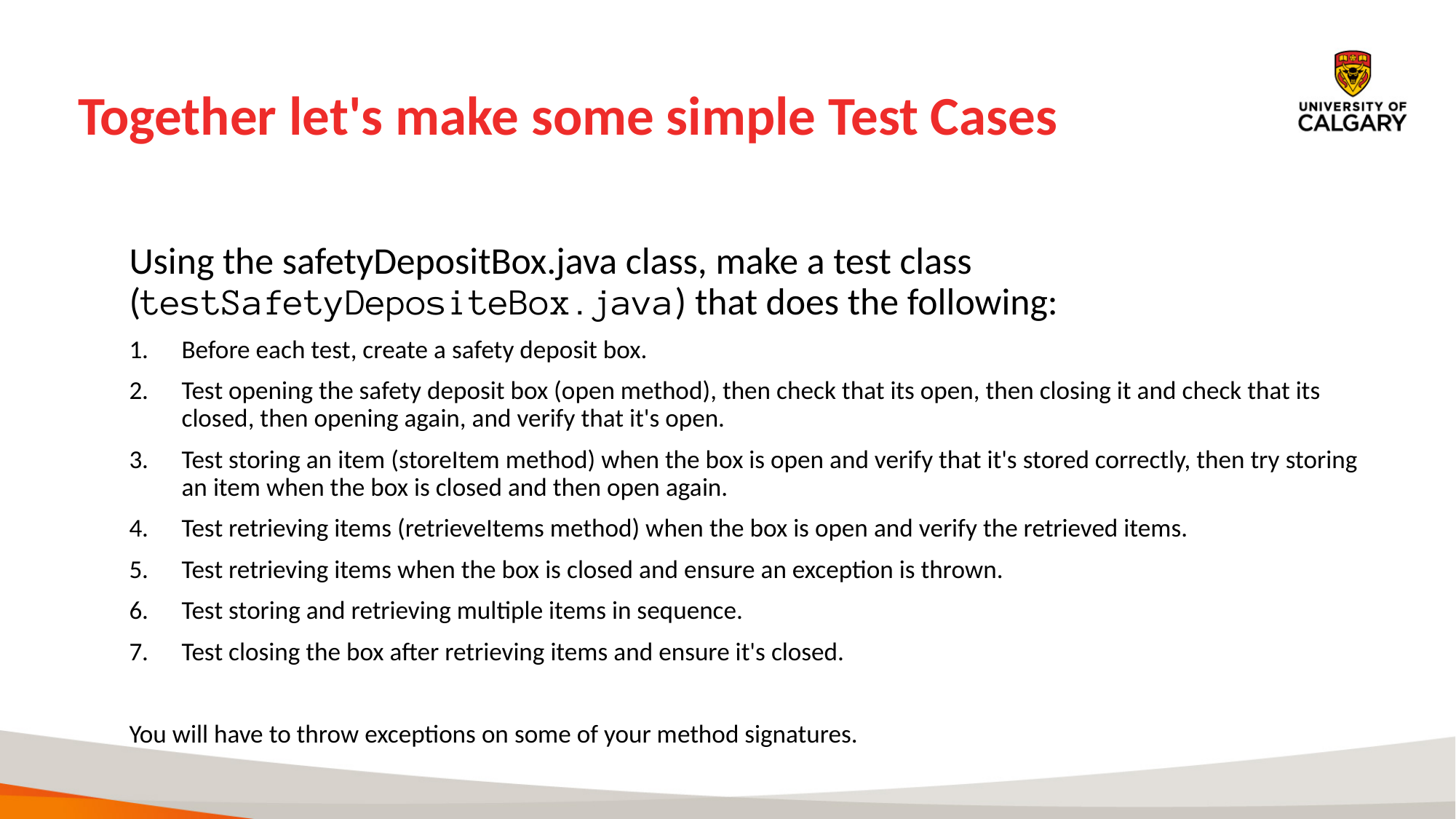

# Together let's make some simple Test Cases
Using the safetyDepositBox.java class, make a test class (testSafetyDepositeBox.java) that does the following:
Before each test, create a safety deposit box.
Test opening the safety deposit box (open method), then check that its open, then closing it and check that its closed, then opening again, and verify that it's open.
Test storing an item (storeItem method) when the box is open and verify that it's stored correctly, then try storing an item when the box is closed and then open again.
Test retrieving items (retrieveItems method) when the box is open and verify the retrieved items.
Test retrieving items when the box is closed and ensure an exception is thrown.
Test storing and retrieving multiple items in sequence.
Test closing the box after retrieving items and ensure it's closed.

You will have to throw exceptions on some of your method signatures.